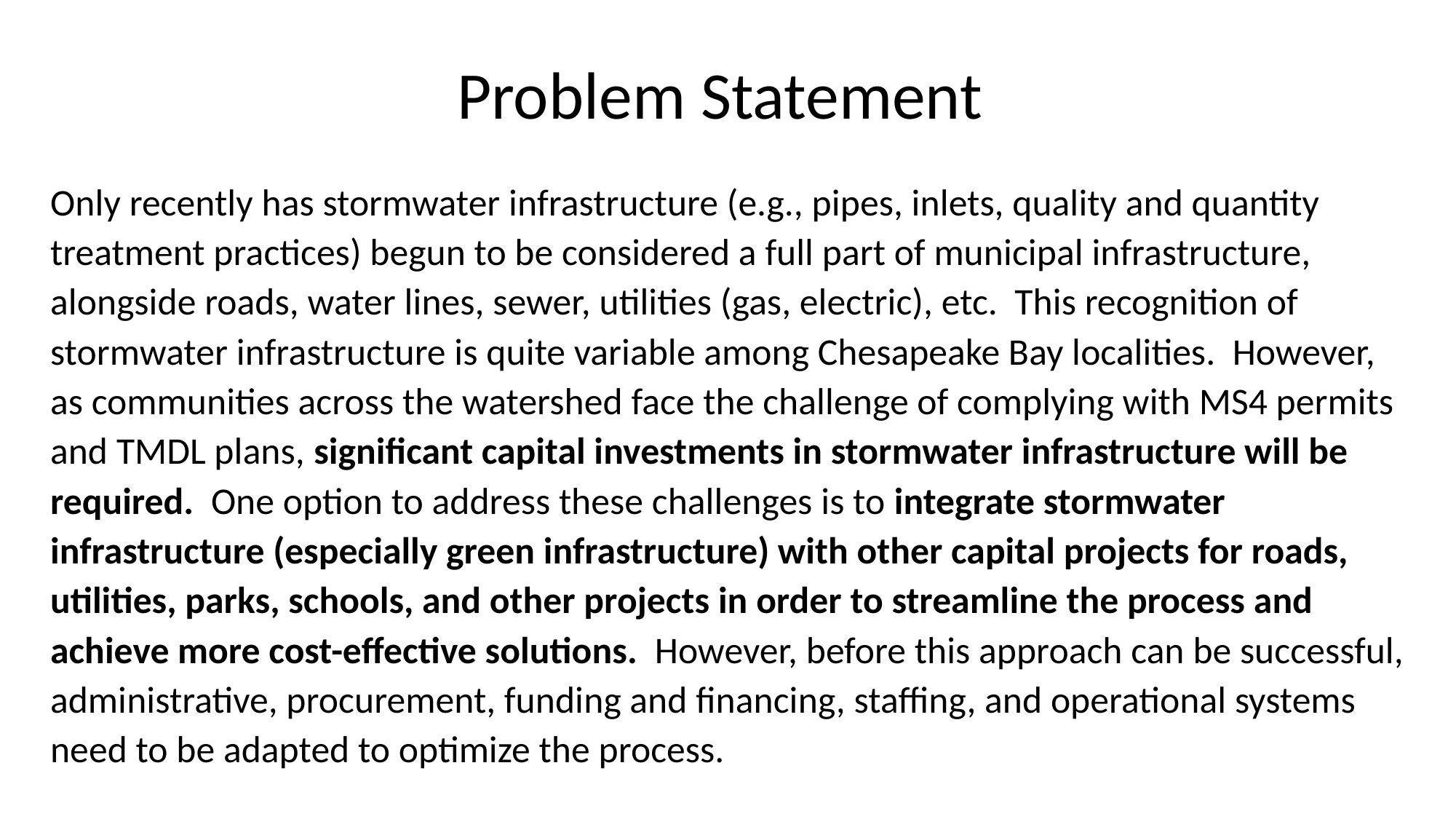

# Problem Statement
Only recently has stormwater infrastructure (e.g., pipes, inlets, quality and quantity treatment practices) begun to be considered a full part of municipal infrastructure, alongside roads, water lines, sewer, utilities (gas, electric), etc.  This recognition of stormwater infrastructure is quite variable among Chesapeake Bay localities.  However, as communities across the watershed face the challenge of complying with MS4 permits and TMDL plans, significant capital investments in stormwater infrastructure will be required.  One option to address these challenges is to integrate stormwater infrastructure (especially green infrastructure) with other capital projects for roads, utilities, parks, schools, and other projects in order to streamline the process and achieve more cost-effective solutions.  However, before this approach can be successful, administrative, procurement, funding and financing, staffing, and operational systems need to be adapted to optimize the process.